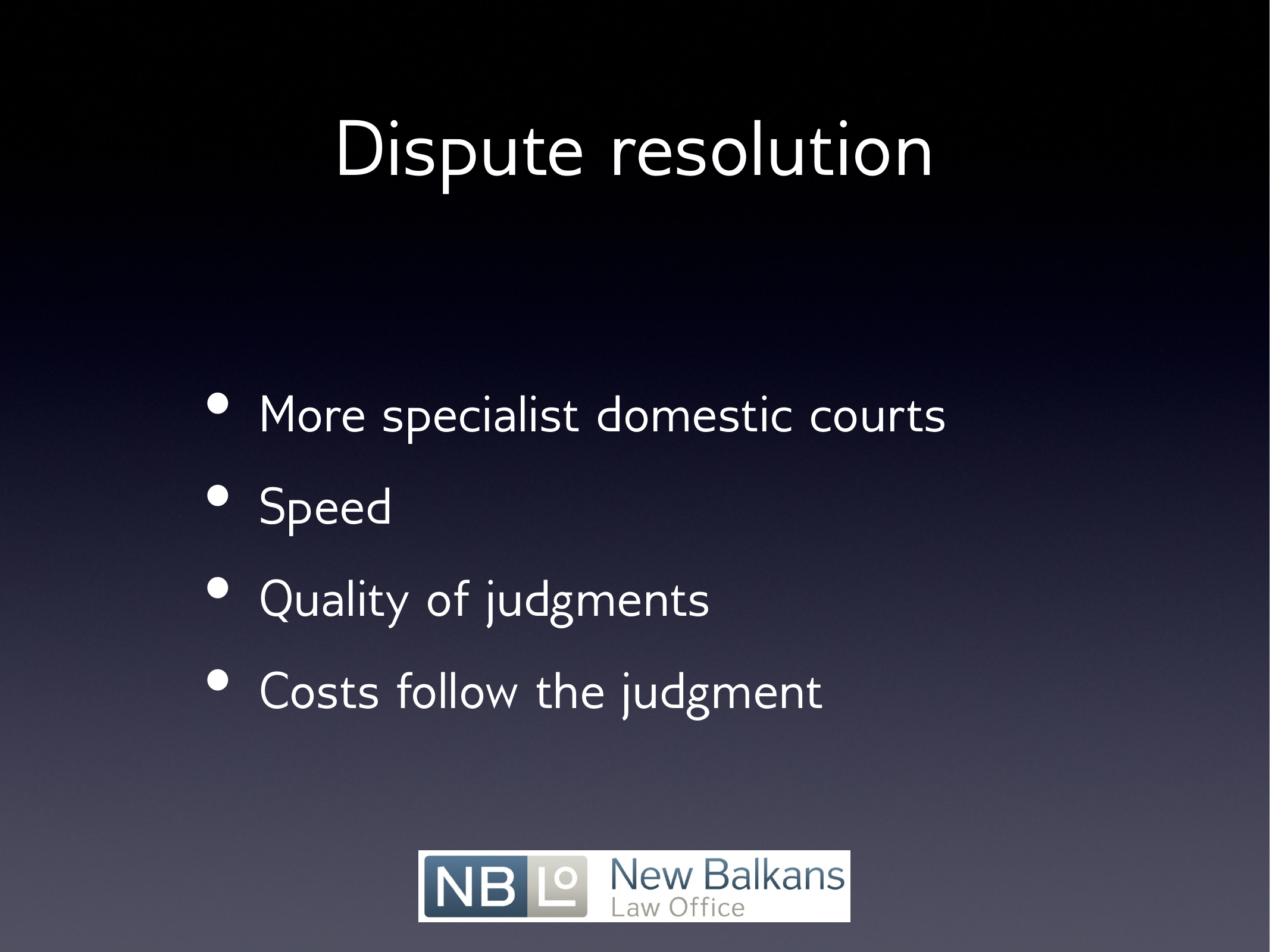

# Dispute resolution
More specialist domestic courts
Speed
Quality of judgments
Costs follow the judgment